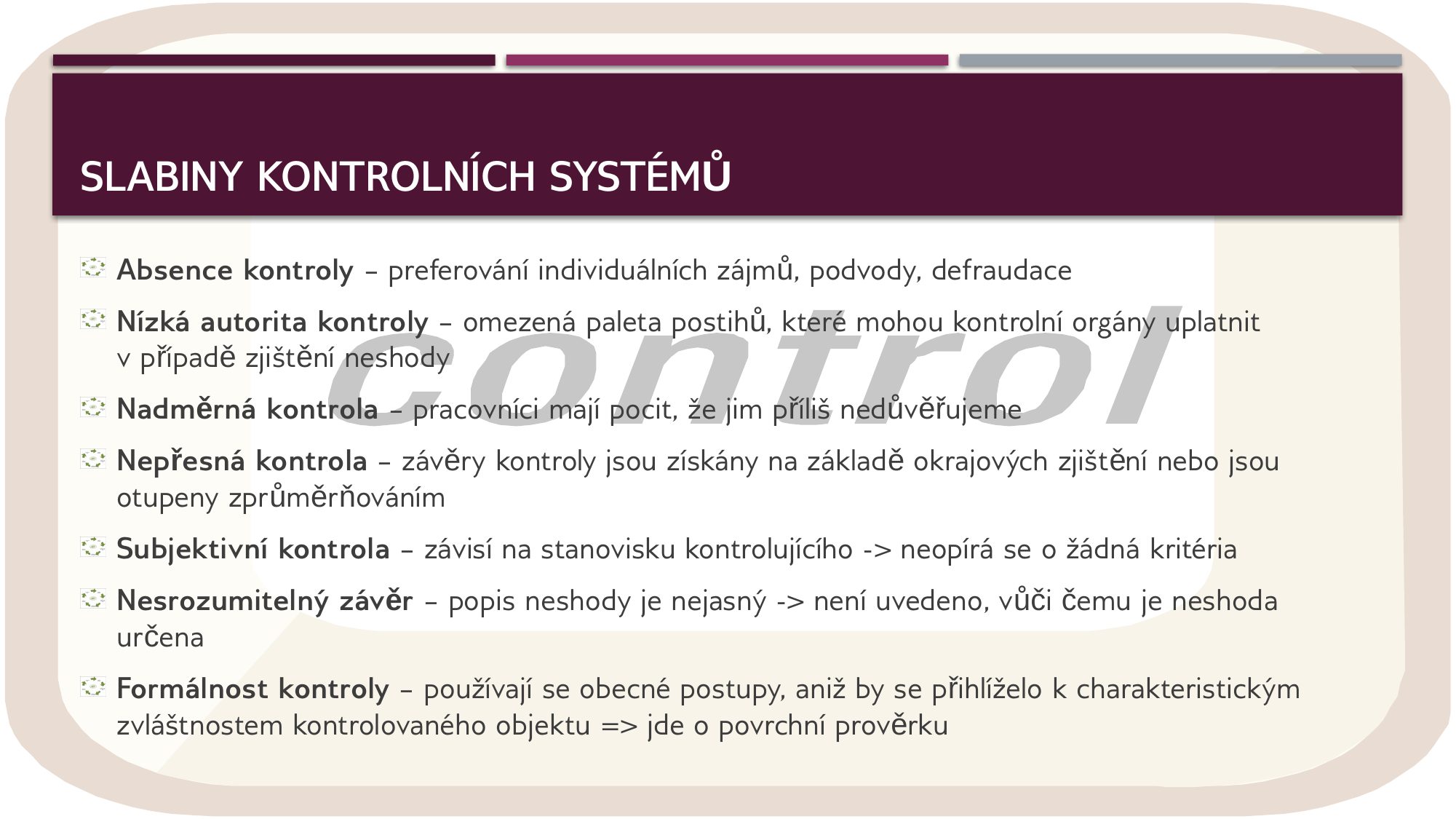

# Slabiny kontrolních systémů
Absence kontroly – preferování individuálních zájmů, podvody, defraudace
Nízká autorita kontroly – omezená paleta postihů, které mohou kontrolní orgány uplatnit v případě zjištění neshody
Nadměrná kontrola – pracovníci mají pocit, že jim příliš nedůvěřujeme
Nepřesná kontrola – závěry kontroly jsou získány na základě okrajových zjištění nebo jsou otupeny zprůměrňováním
Subjektivní kontrola – závisí na stanovisku kontrolujícího -> neopírá se o žádná kritéria
Nesrozumitelný závěr – popis neshody je nejasný -> není uvedeno, vůči čemu je neshoda určena
Formálnost kontroly – používají se obecné postupy, aniž by se přihlíželo k charakteristickým zvláštnostem kontrolovaného objektu => jde o povrchní prověrku